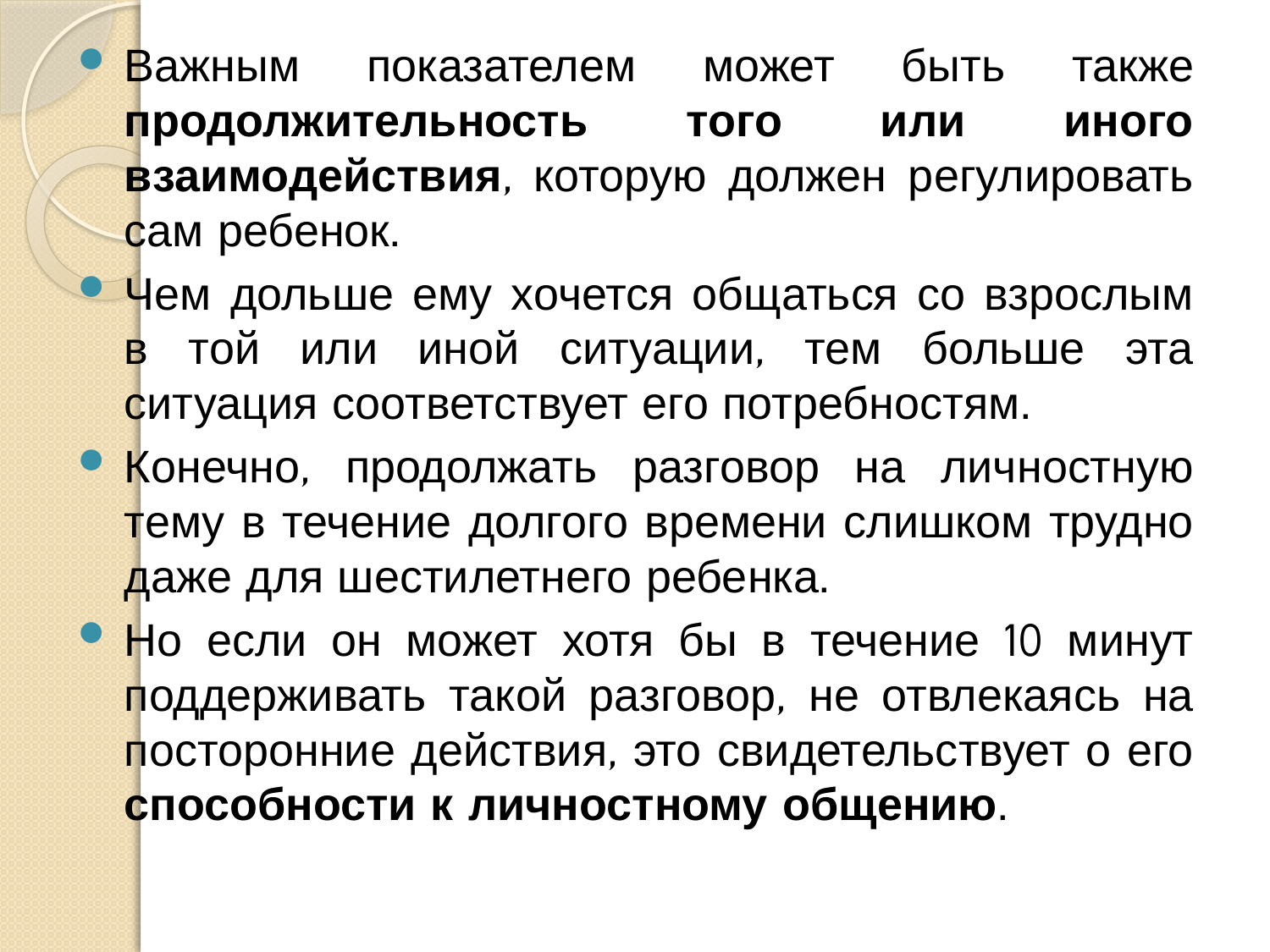

Важным показателем может быть также продолжительность того или иного взаимодействия, которую должен регулировать сам ребенок.
Чем дольше ему хочется общаться со взрослым в той или иной ситуации, тем больше эта ситуация соответствует его потребностям.
Конечно, продолжать разговор на личностную тему в течение долгого времени слишком трудно даже для шестилетнего ребенка.
Но если он может хотя бы в течение 10 минут поддерживать такой разговор, не отвлекаясь на посторонние действия, это свидетельствует о его способности к личностному общению.